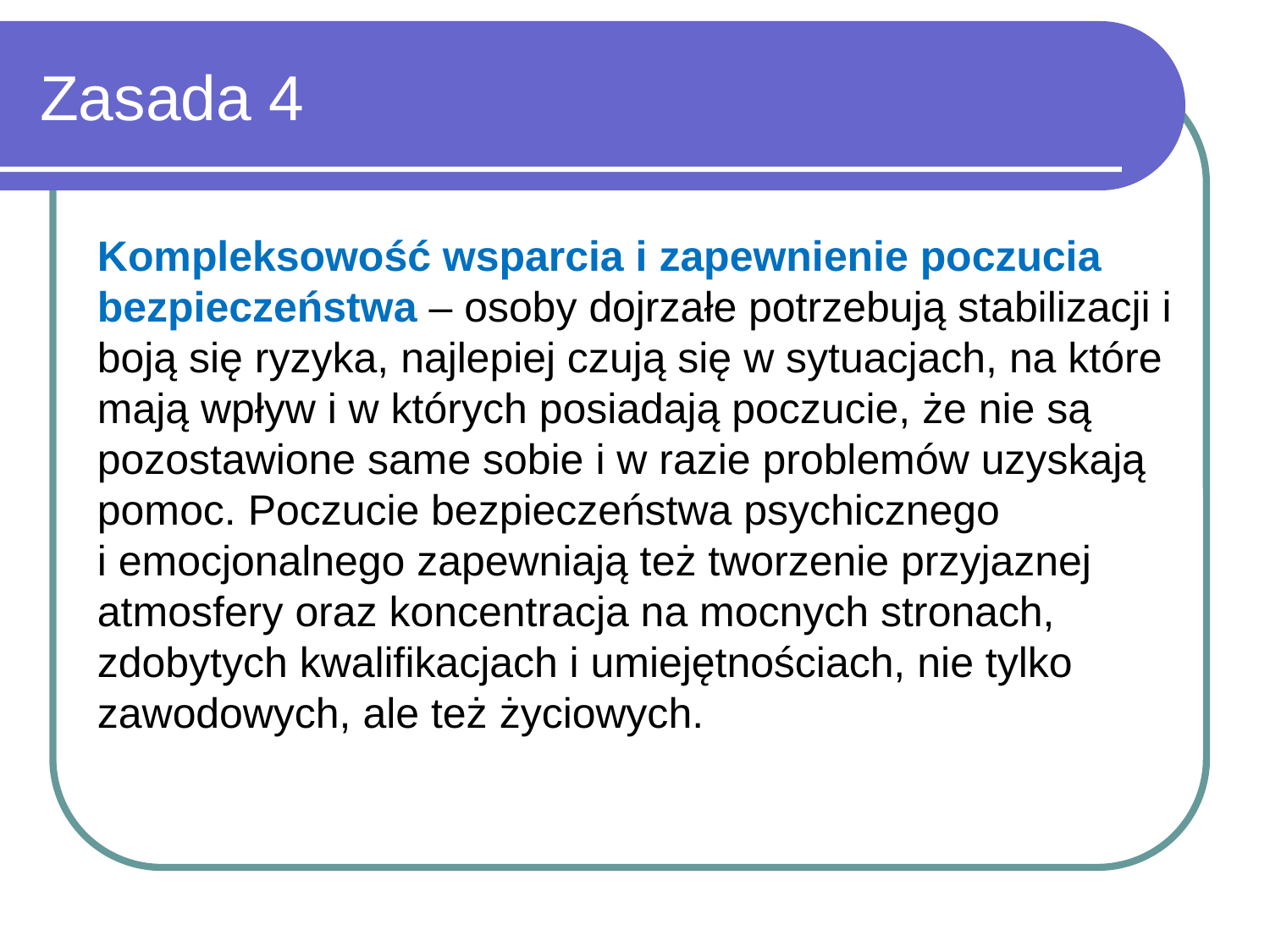

# Zasada 4
Kompleksowość wsparcia i zapewnienie poczucia bezpieczeństwa – osoby dojrzałe potrzebują stabilizacji i boją się ryzyka, najlepiej czują się w sytuacjach, na które mają wpływ i w których posiadają poczucie, że nie są pozostawione same sobie i w razie problemów uzyskają pomoc. Poczucie bezpieczeństwa psychicznego i emocjonalnego zapewniają też tworzenie przyjaznej atmosfery oraz koncentracja na mocnych stronach, zdobytych kwalifikacjach i umiejętnościach, nie tylko zawodowych, ale też życiowych.